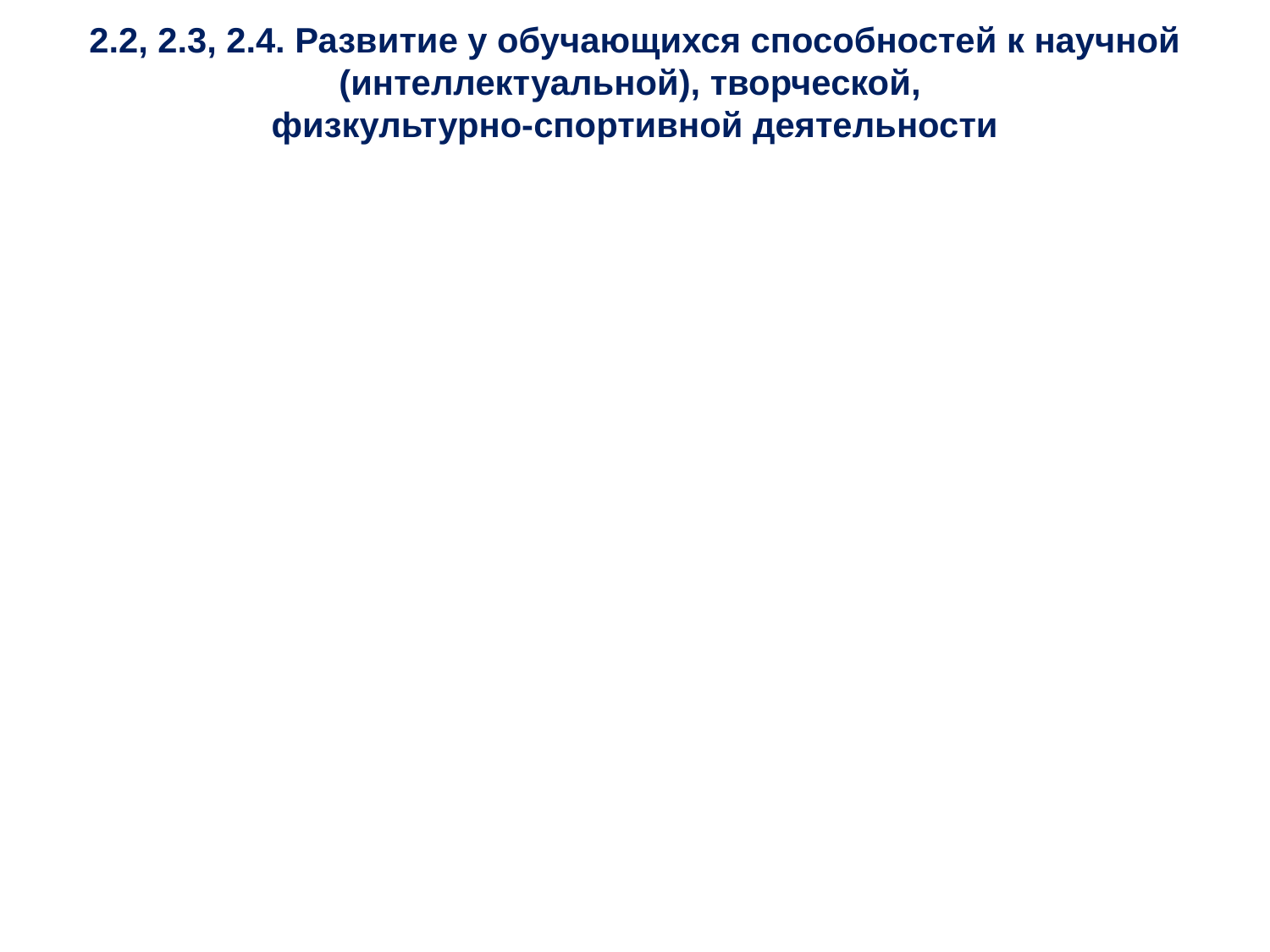

# 2.2, 2.3, 2.4. Развитие у обучающихся способностей к научной (интеллектуальной), творческой, физкультурно-спортивной деятельности